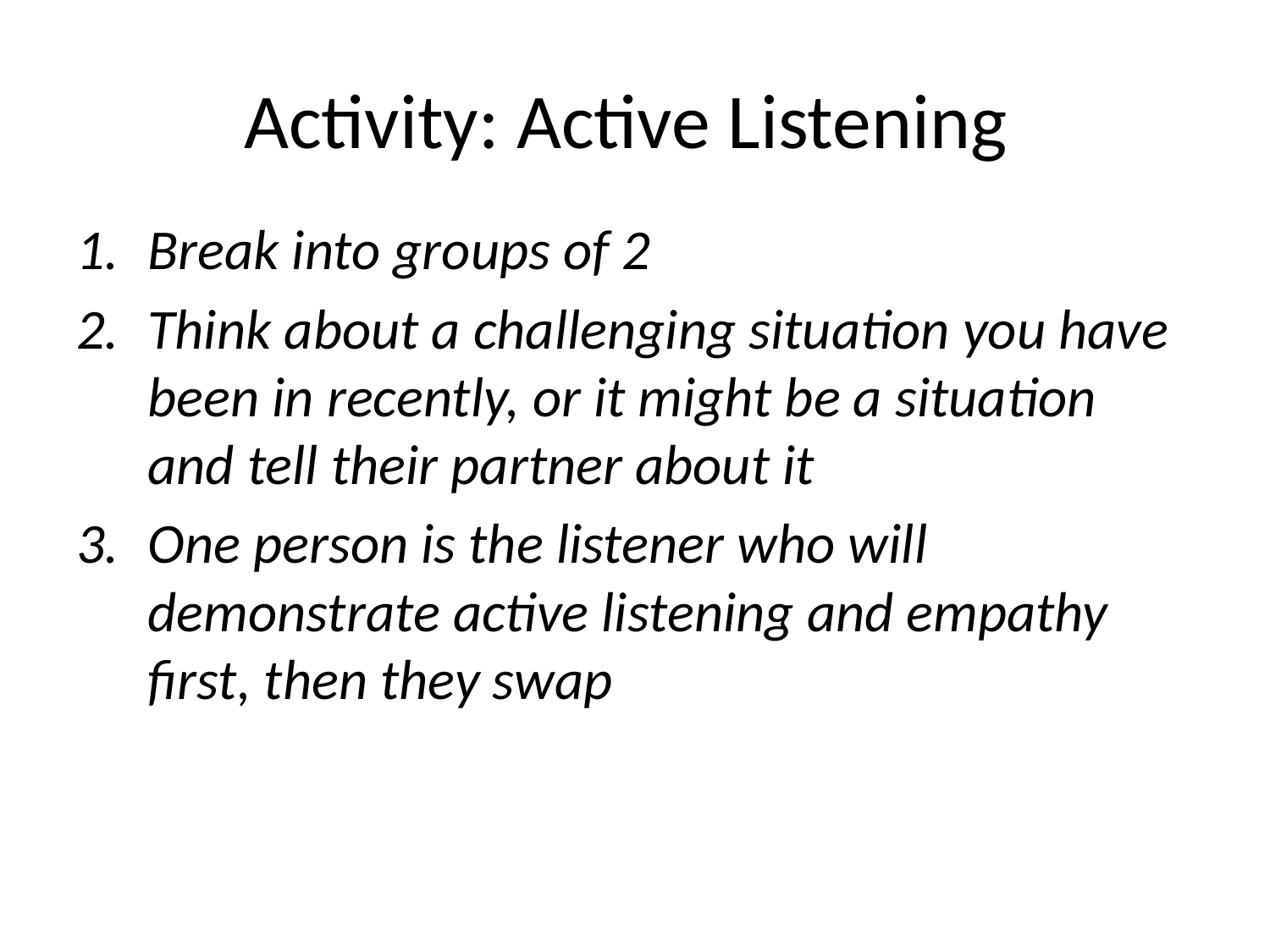

# Activity: Active Listening
Break into groups of 2
Think about a challenging situation you have been in recently, or it might be a situation and tell their partner about it
One person is the listener who will demonstrate active listening and empathy first, then they swap